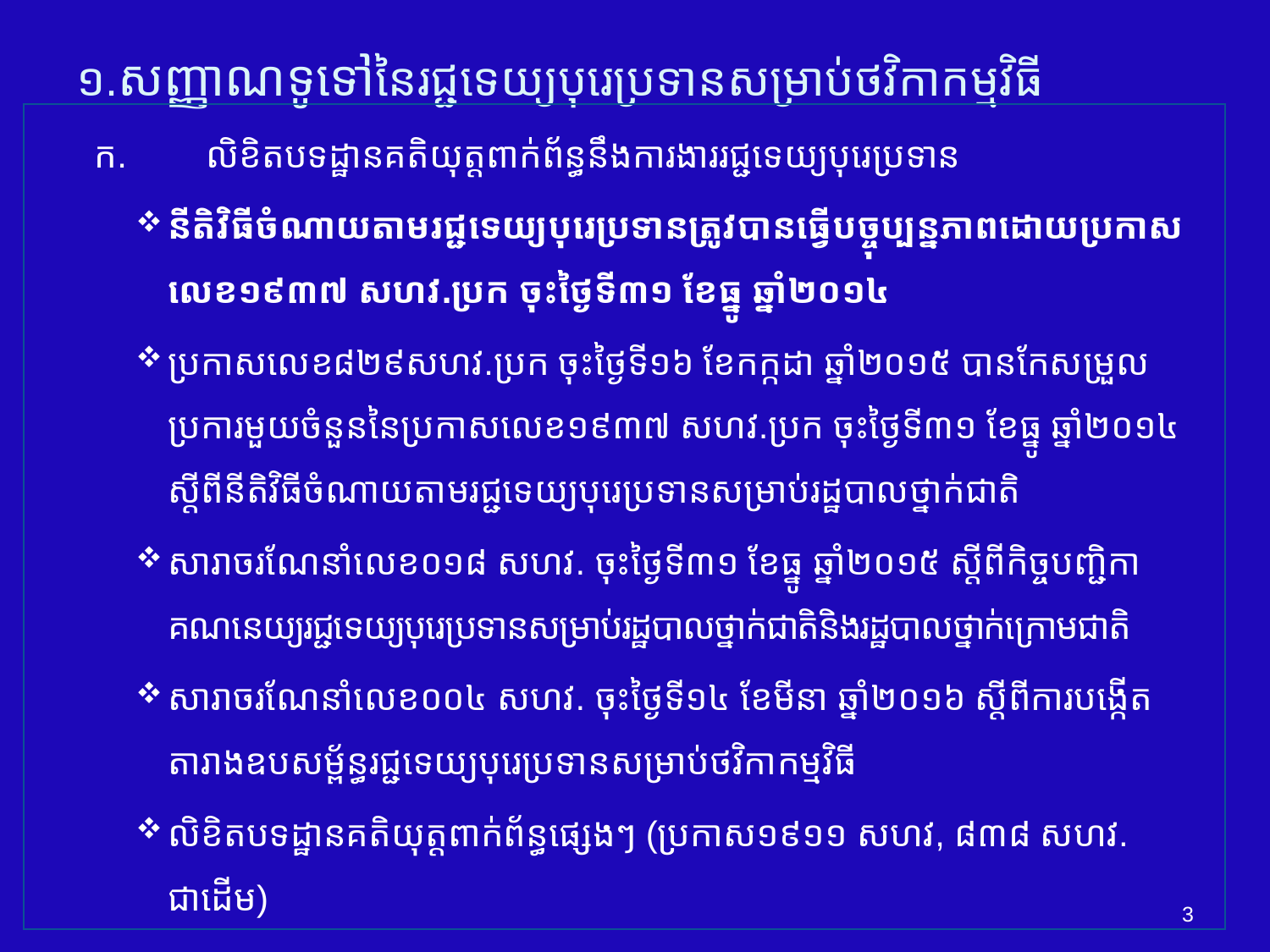

# ១.សញ្ញាណទូទៅនៃ​រជ្ជទេយ្យ​បុរេប្រទាន​សម្រាប់ថវិកាកម្មវិធី
ក. 	លិខិតបទដ្ឋានគតិយុត្តពាក់ព័ន្ធនឹងការងាររជ្ជទេយ្យបុរេប្រទាន​
នីតិវិធីចំណាយតាមរជ្ជទេយ្យបុរេប្រទាន​ត្រូវ​បាន​ធ្វើបច្ចុប្បន្នភាពដោយ​ប្រកាសលេខ​១៩៣៧ សហវ.ប្រក ចុះថ្ងៃទី​៣១ ខែធ្នូ ឆ្នាំ​២០១៤
ប្រកាសលេខ​៨២៩សហវ.ប្រក ចុះថ្ងៃទី​១៦ ខែកក្កដា ឆ្នាំ២០១៥​ បាន​កែ​សម្រួល​ប្រការមួយចំនួន​នៃប្រកាសលេខ​១៩៣៧ សហវ.ប្រក ចុះថ្ងៃទី​៣១ ខែធ្នូ ឆ្នាំ២០១៤ ស្តីពី​នីតិវិធីចំណាយតាមរជ្ជទេយ្យបុរេប្រទាន​សម្រាប់រដ្ឋបាលថ្នាក់ជាតិ​
សារាចរណែនាំលេខ​០១៨ សហវ. ចុះថ្ងៃទី​៣១ ខែធ្នូ ឆ្នាំ២០១៥ ស្តីពីកិច្ចបញ្ជិកាគណនេយ្យរជ្ជទេយ្យបុរេប្រទាន​​​សម្រាប់រដ្ឋបាលថ្នាក់ជាតិនិង​រដ្ឋបាល​ថ្នាក់ក្រោមជាតិ
សារាចរណែនាំលេខ០០៤ សហវ. ចុះថ្ងៃទី​១៤ ខែមីនា ឆ្នាំ២០១៦ ស្តីពីការបង្កើតតារាងឧបសម្ព័ន្ធរជ្ជទេយ្យ​បុរេប្រទាន​​សម្រាប់ថវិកាកម្មវិធី​
លិខិតបទដ្ឋានគតិយុត្តពាក់ព័ន្ធផ្សេងៗ (ប្រកាស១៩១១ សហវ, ៨៣៨ សហវ. ជាដើម)
3